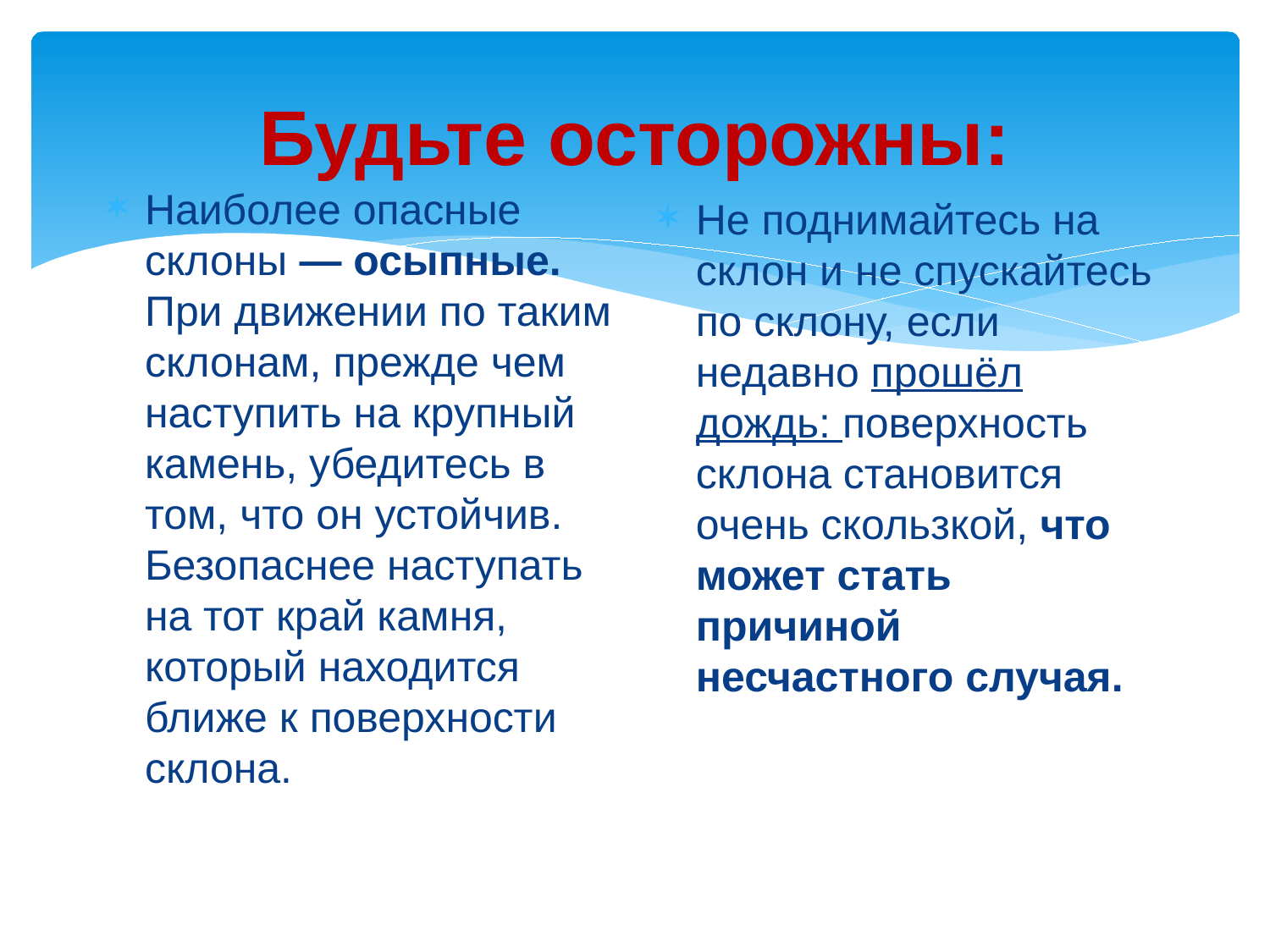

# Будьте осторожны:
Наиболее опасные склоны — осыпные. При движении по таким склонам, прежде чем наступить на круп­ный камень, убедитесь в том, что он устойчив. Безопаснее наступать на тот край камня, который находится ближе к поверхности склона.

Не поднимайтесь на склон и не спускайтесь по склону, если недавно прошёл дождь: поверхность склона становится очень скользкой, что может стать причиной несчастного случая.